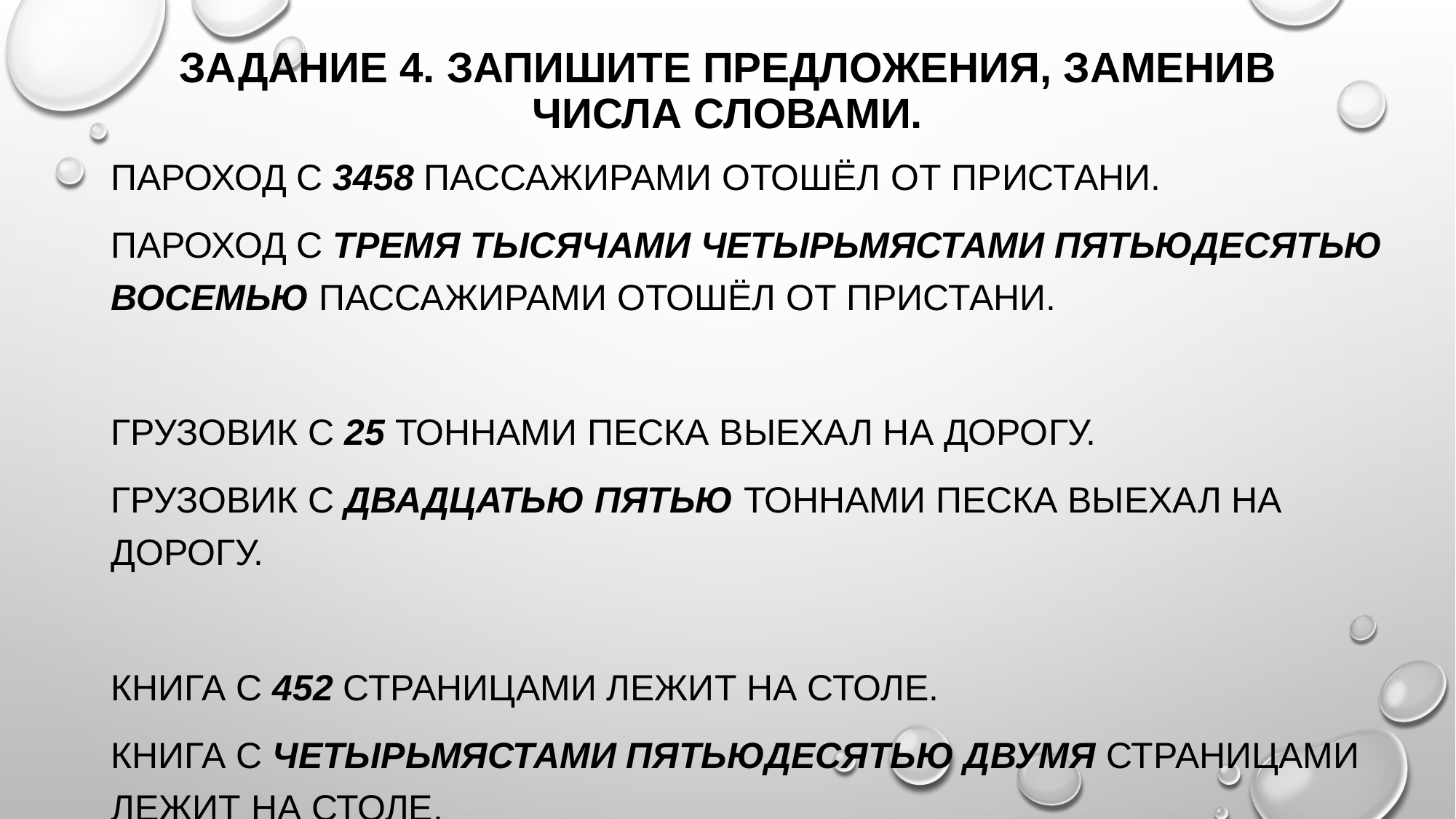

# Задание 4. Запишите предложения, заменив числа словами.
Пароход с 3458 пассажирами отошёл от пристани.
Пароход с тремя тысячами четырьмястами пятьюдесятью восемью пассажирами отошёл от пристани.

Грузовик с 25 тоннами песка выехал на дорогу.
Грузовик с двадцатью пятью тоннами песка выехал на дорогу.

Книга с 452 страницами лежит на столе.
Книга с четырьмястами пятьюдесятью двумя страницами лежит на столе.